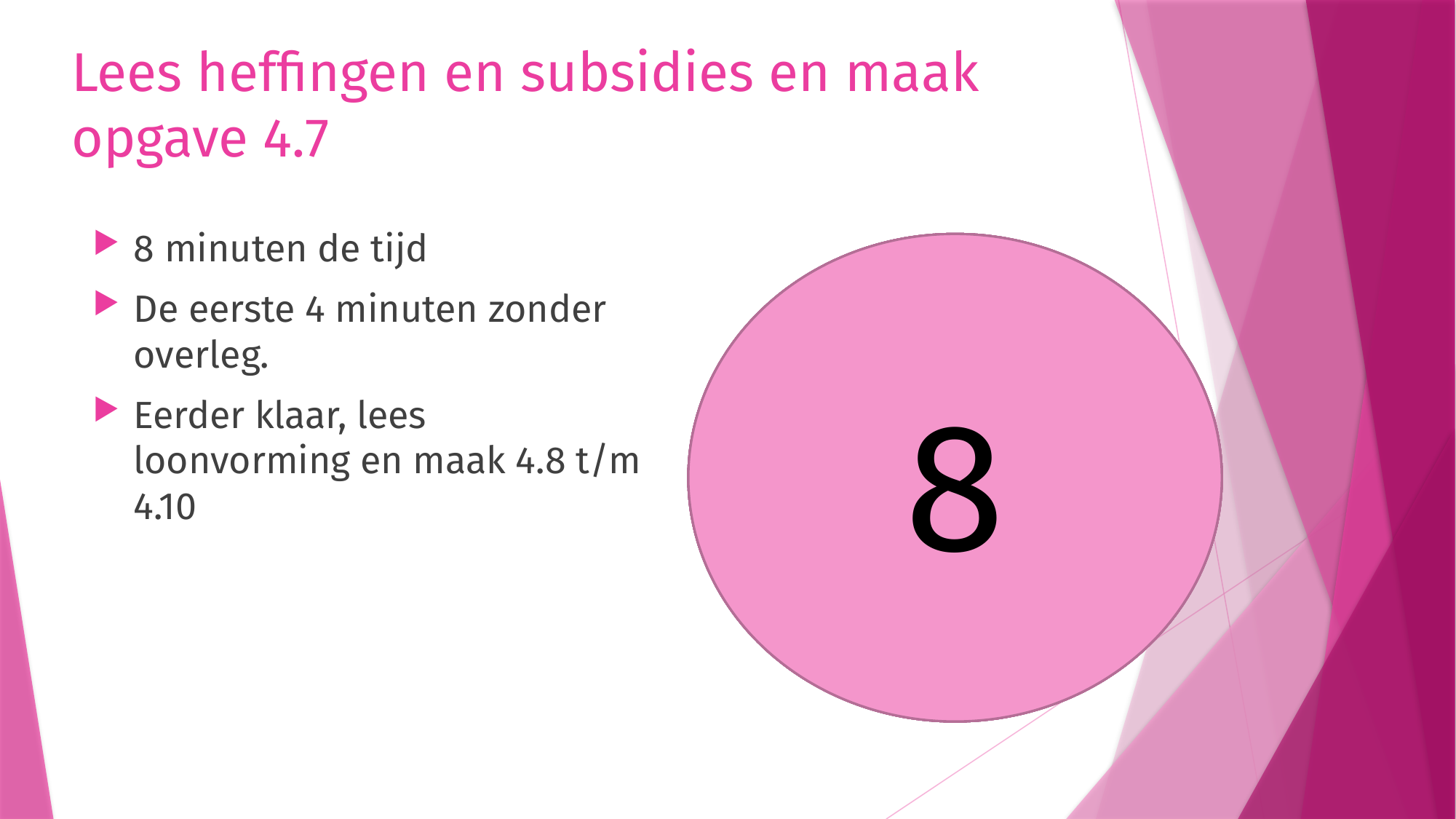

# Lees heffingen en subsidies en maak opgave 4.7
8 minuten de tijd
De eerste 4 minuten zonder overleg.
Eerder klaar, lees loonvorming en maak 4.8 t/m 4.10
8
5
6
7
4
3
1
2